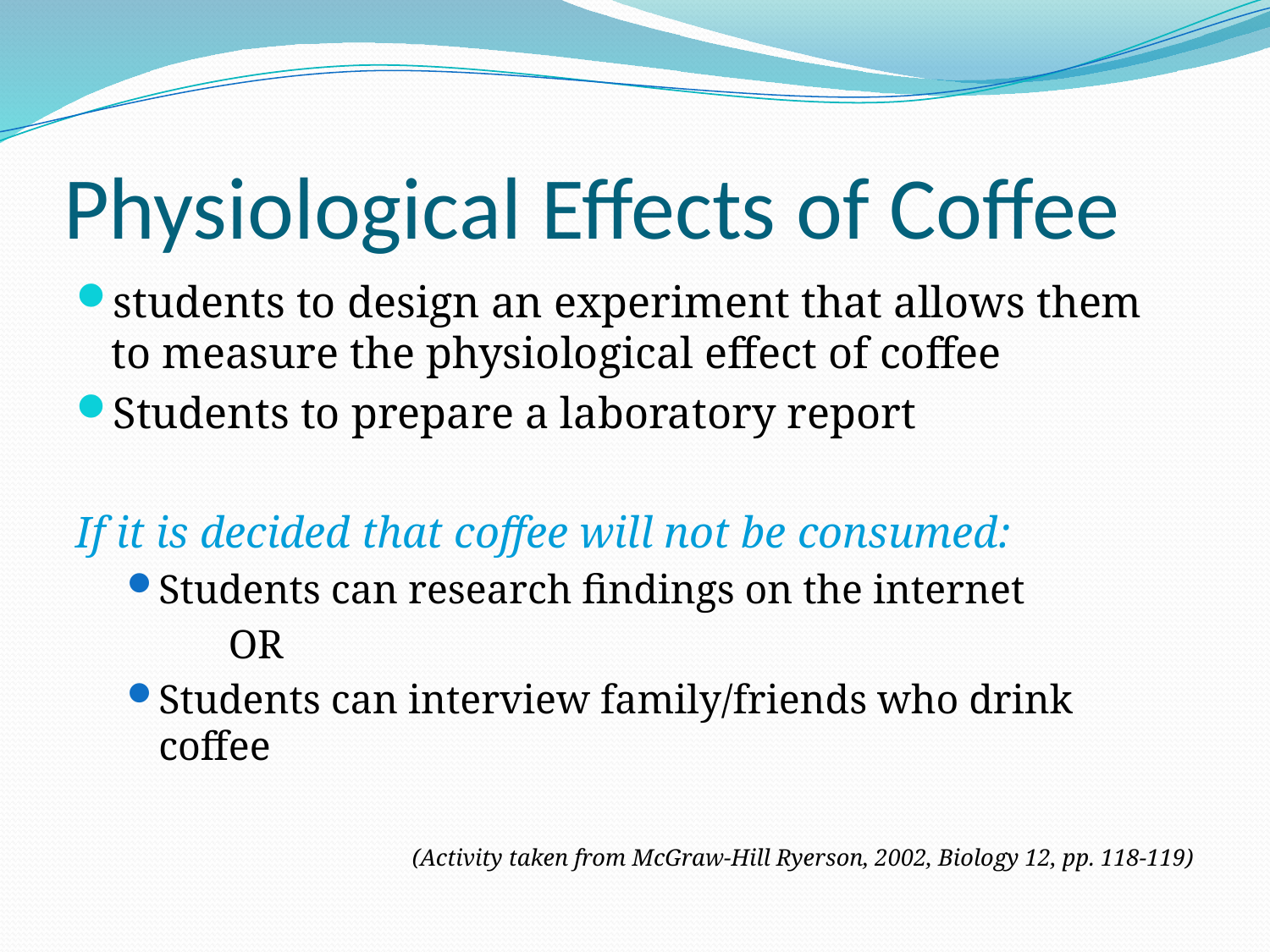

# Physiological Effects of Coffee
students to design an experiment that allows them to measure the physiological effect of coffee
Students to prepare a laboratory report

If it is decided that coffee will not be consumed:
Students can research findings on the internet
			          OR
Students can interview family/friends who drink coffee

(Activity taken from McGraw-Hill Ryerson, 2002, Biology 12, pp. 118-119)